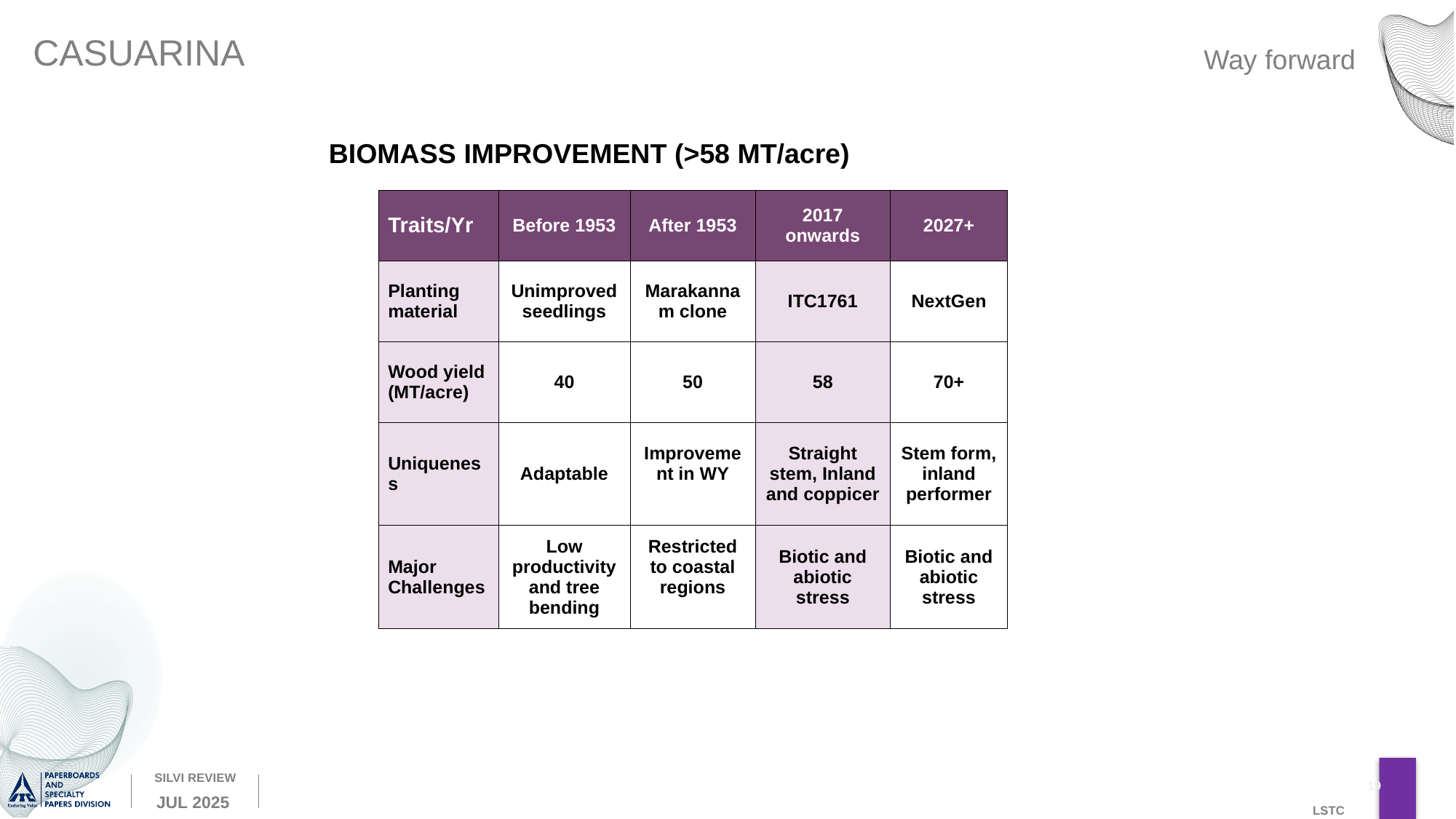

CASUARINA
Way forward
BIOMASS improvement (>58 MT/acre)
| Traits/Yr | Before 1953 | After 1953 | 2017 onwards | 2027+ |
| --- | --- | --- | --- | --- |
| Planting material | Unimproved seedlings | Marakannam clone | ITC1761 | NextGen |
| Wood yield (MT/acre) | 40 | 50 | 58 | 70+ |
| Uniqueness | Adaptable | Improvement in WY | Straight stem, Inland and coppicer | Stem form, inland performer |
| Major Challenges | Low productivity and tree bending | Restricted to coastal regions | Biotic and abiotic stress | Biotic and abiotic stress |